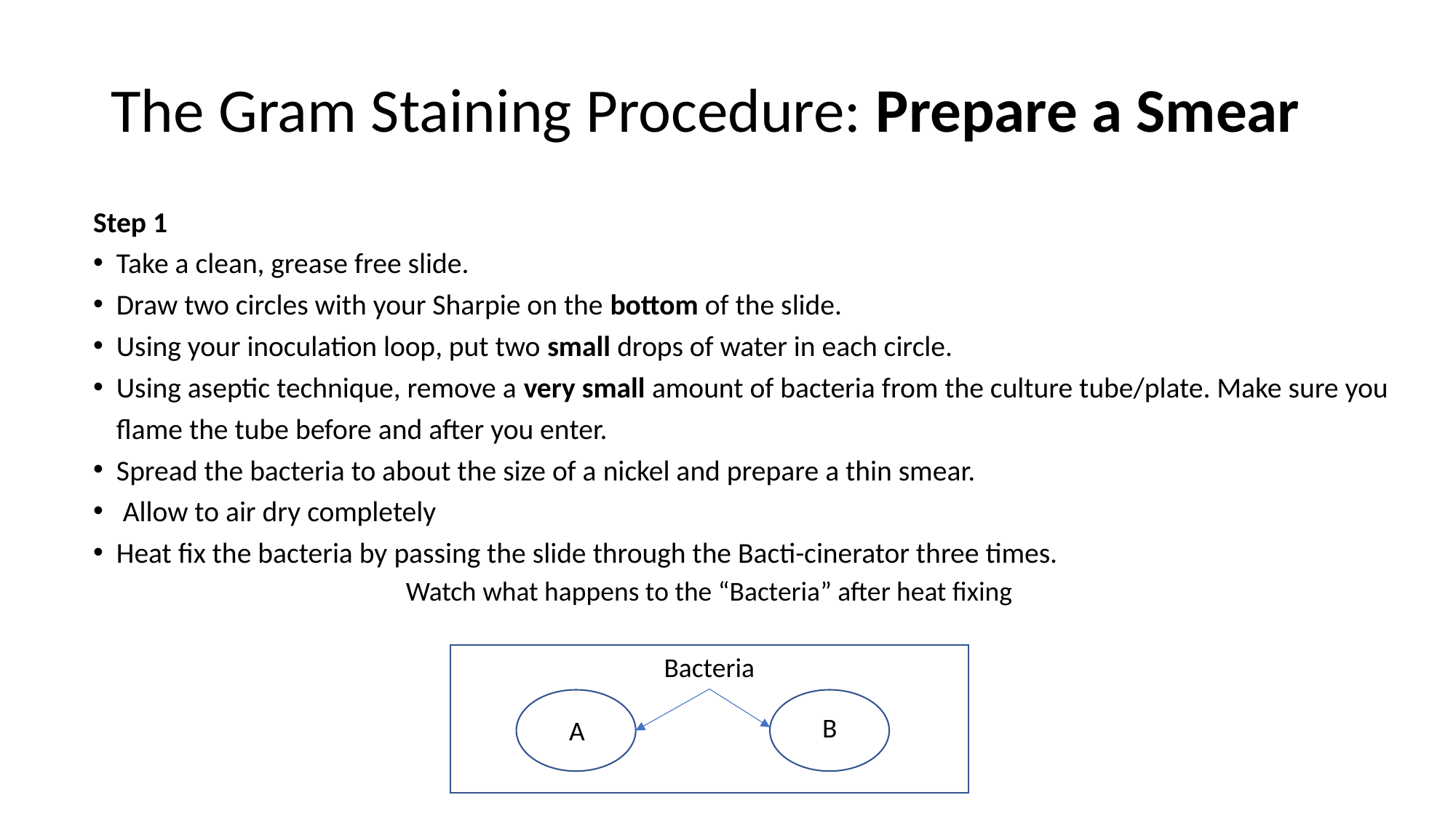

# The Gram Staining Procedure: Prepare a Smear
Step 1
Take a clean, grease free slide.
Draw two circles with your Sharpie on the bottom of the slide.
Using your inoculation loop, put two small drops of water in each circle.
Using aseptic technique, remove a very small amount of bacteria from the culture tube/plate. Make sure you flame the tube before and after you enter.
Spread the bacteria to about the size of a nickel and prepare a thin smear.
 Allow to air dry completely
Heat fix the bacteria by passing the slide through the Bacti-cinerator three times.

Watch what happens to the “Bacteria” after heat fixing

Bacteria

B
A